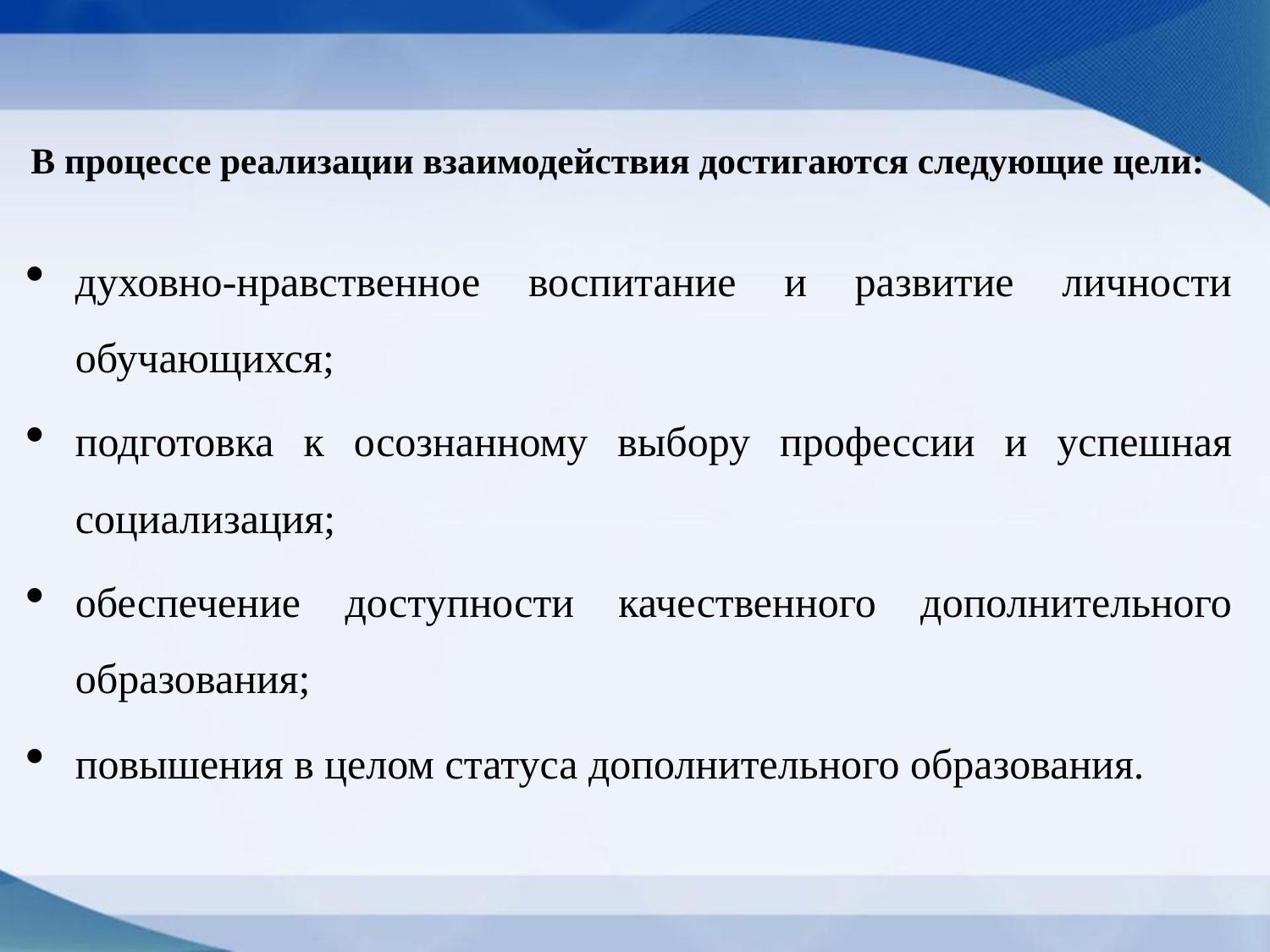

# В процессе реализации взаимодействия достигаются следующие цели:
духовно-нравственное воспитание и развитие личности обучающихся;
подготовка к осознанному выбору профессии и успешная социализация;
обеспечение доступности качественного дополнительного образования;
повышения в целом статуса дополнительного образования.